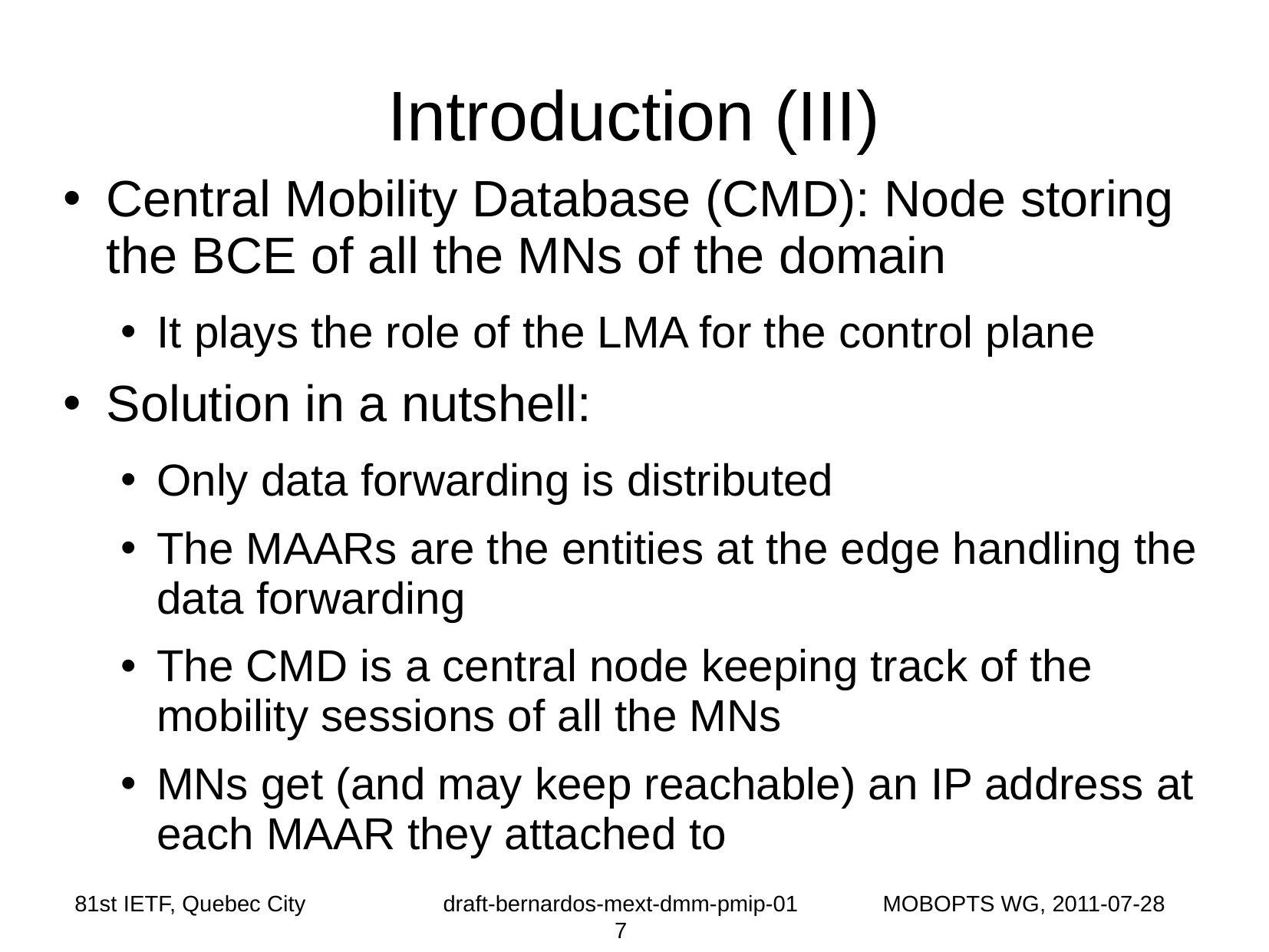

# Introduction (III)
Central Mobility Database (CMD): Node storing the BCE of all the MNs of the domain
It plays the role of the LMA for the control plane
Solution in a nutshell:
Only data forwarding is distributed
The MAARs are the entities at the edge handling the data forwarding
The CMD is a central node keeping track of the mobility sessions of all the MNs
MNs get (and may keep reachable) an IP address at each MAAR they attached to